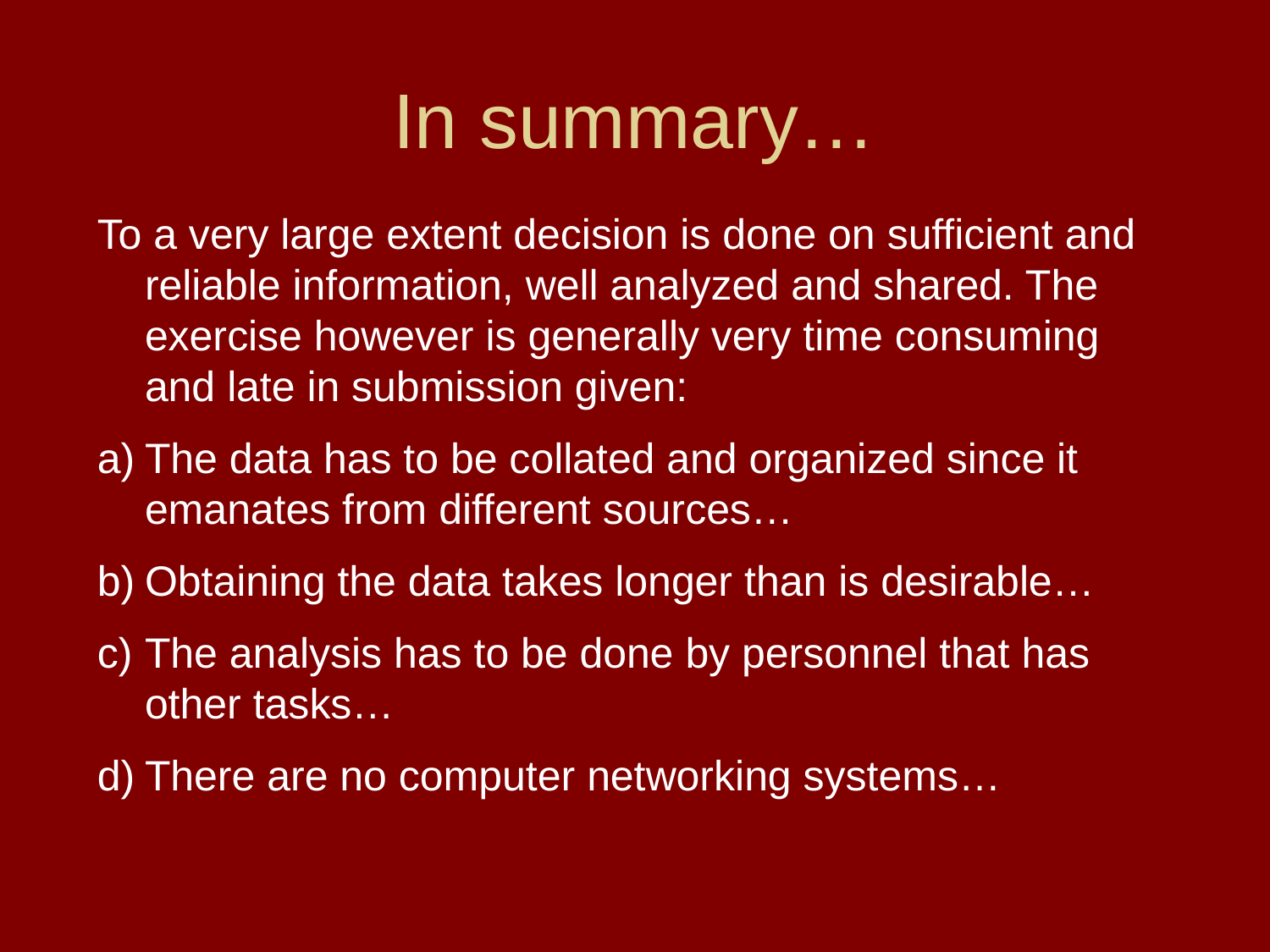

# In summary…
To a very large extent decision is done on sufficient and reliable information, well analyzed and shared. The exercise however is generally very time consuming and late in submission given:
The data has to be collated and organized since it emanates from different sources…
Obtaining the data takes longer than is desirable…
The analysis has to be done by personnel that has other tasks…
There are no computer networking systems…